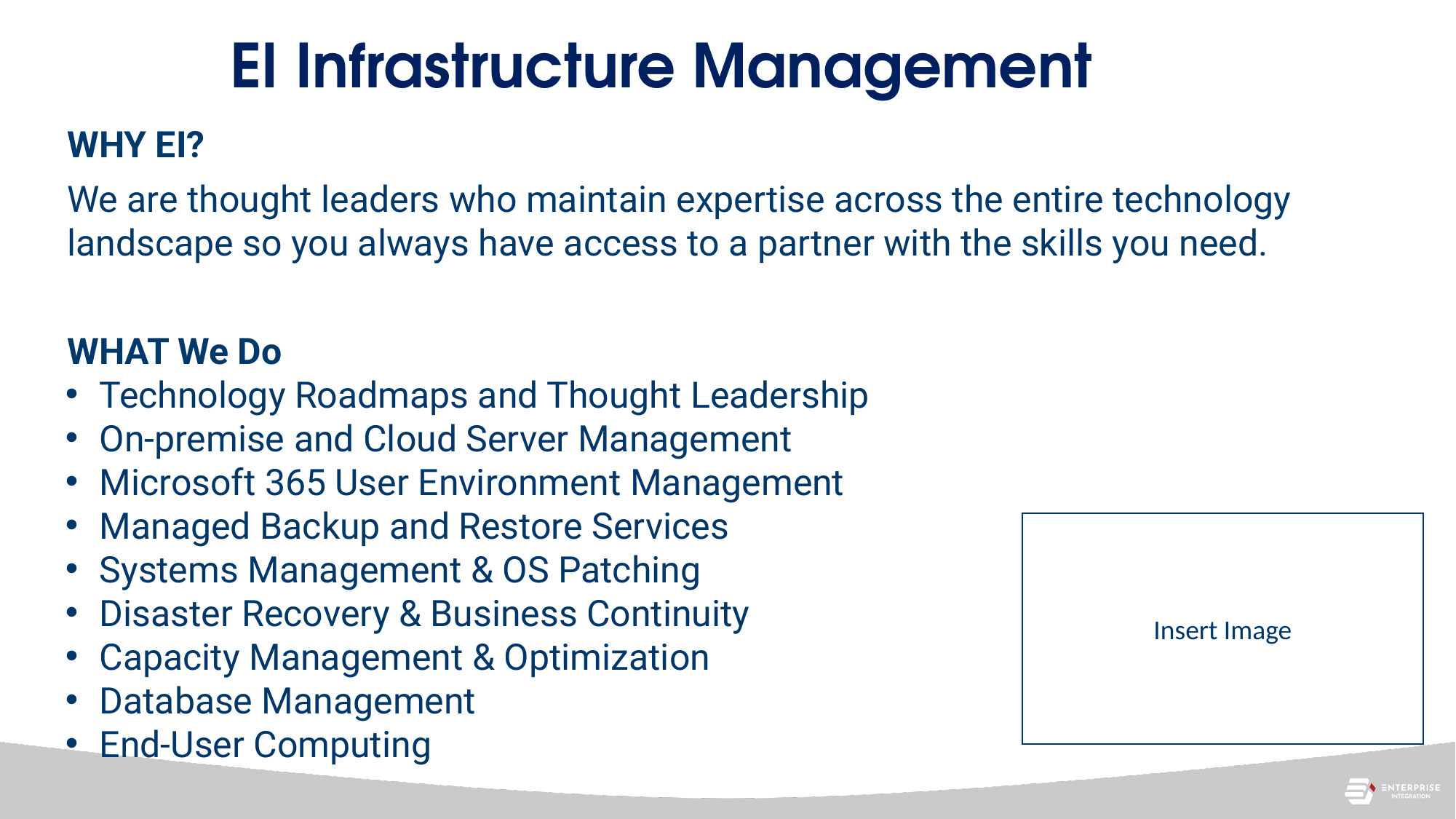

# EI Infrastructure Management
WHY EI?
We are thought leaders who maintain expertise across the entire technology landscape so you always have access to a partner with the skills you need.

WHAT We Do
Technology Roadmaps and Thought Leadership
On-premise and Cloud Server Management
Microsoft 365 User Environment Management
Managed Backup and Restore Services
Systems Management & OS Patching
Disaster Recovery & Business Continuity
Capacity Management & Optimization
Database Management
End-User Computing
Insert Image